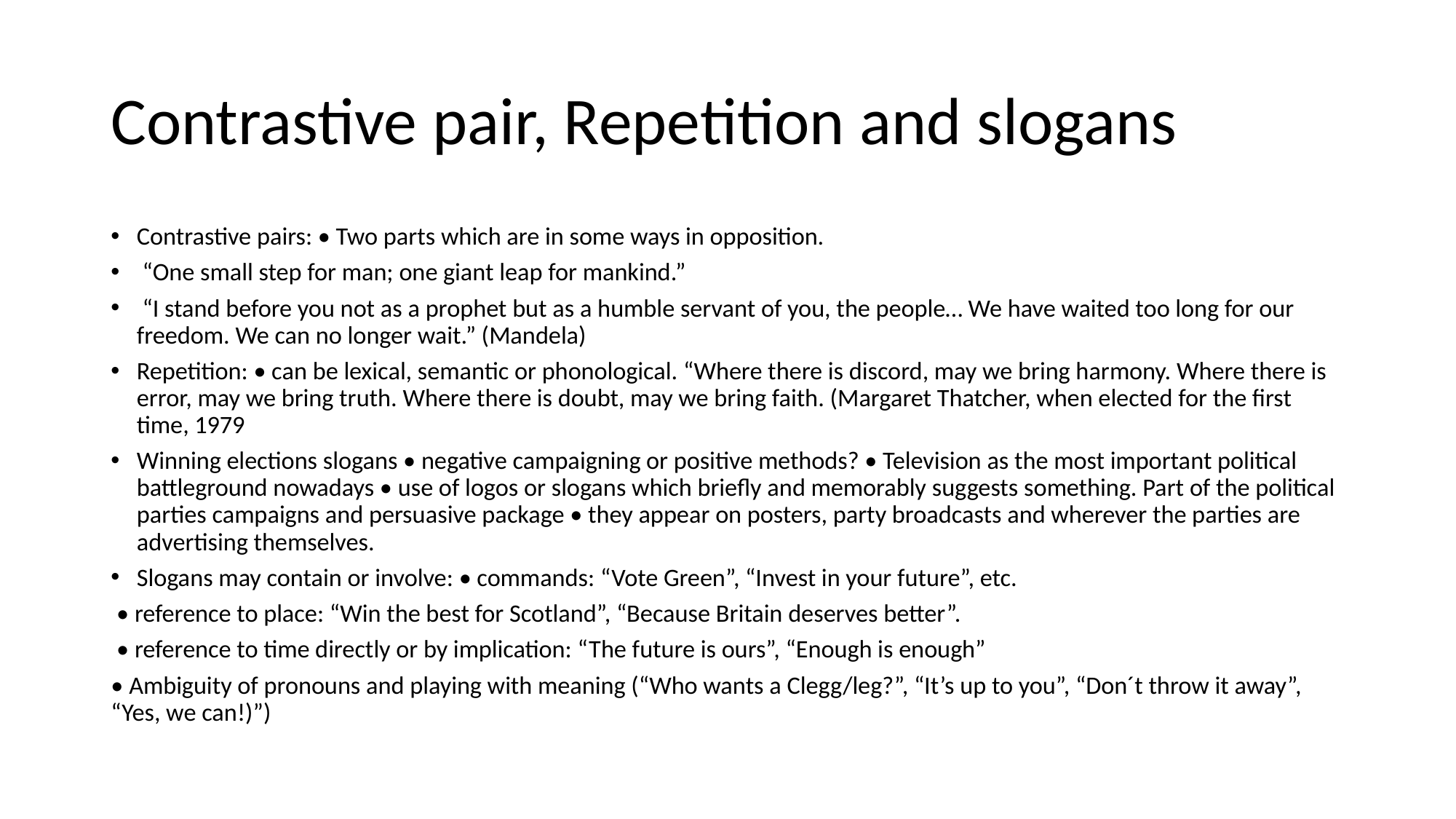

# Contrastive pair, Repetition and slogans
Contrastive pairs: • Two parts which are in some ways in opposition.
 “One small step for man; one giant leap for mankind.”
 “I stand before you not as a prophet but as a humble servant of you, the people… We have waited too long for our freedom. We can no longer wait.” (Mandela)
Repetition: • can be lexical, semantic or phonological. “Where there is discord, may we bring harmony. Where there is error, may we bring truth. Where there is doubt, may we bring faith. (Margaret Thatcher, when elected for the first time, 1979
Winning elections slogans • negative campaigning or positive methods? • Television as the most important political battleground nowadays • use of logos or slogans which briefly and memorably suggests something. Part of the political parties campaigns and persuasive package • they appear on posters, party broadcasts and wherever the parties are advertising themselves.
Slogans may contain or involve: • commands: “Vote Green”, “Invest in your future”, etc.
 • reference to place: “Win the best for Scotland”, “Because Britain deserves better”.
 • reference to time directly or by implication: “The future is ours”, “Enough is enough”
• Ambiguity of pronouns and playing with meaning (“Who wants a Clegg/leg?”, “It’s up to you”, “Don´t throw it away”, “Yes, we can!)”)